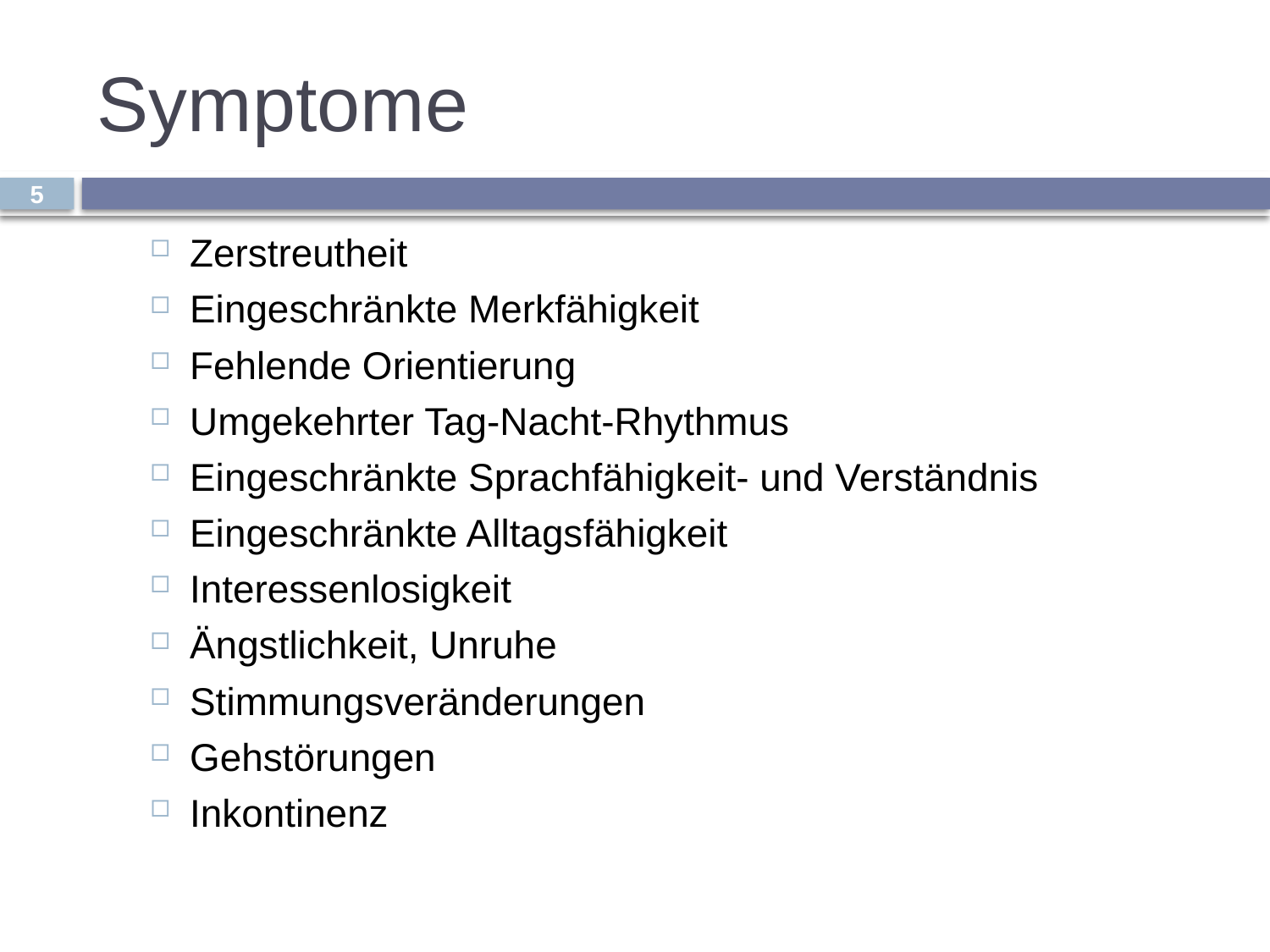

# Symptome
5
Zerstreutheit
Eingeschränkte Merkfähigkeit
Fehlende Orientierung
Umgekehrter Tag-Nacht-Rhythmus
Eingeschränkte Sprachfähigkeit- und Verständnis
Eingeschränkte Alltagsfähigkeit
Interessenlosigkeit
Ängstlichkeit, Unruhe
Stimmungsveränderungen
Gehstörungen
Inkontinenz